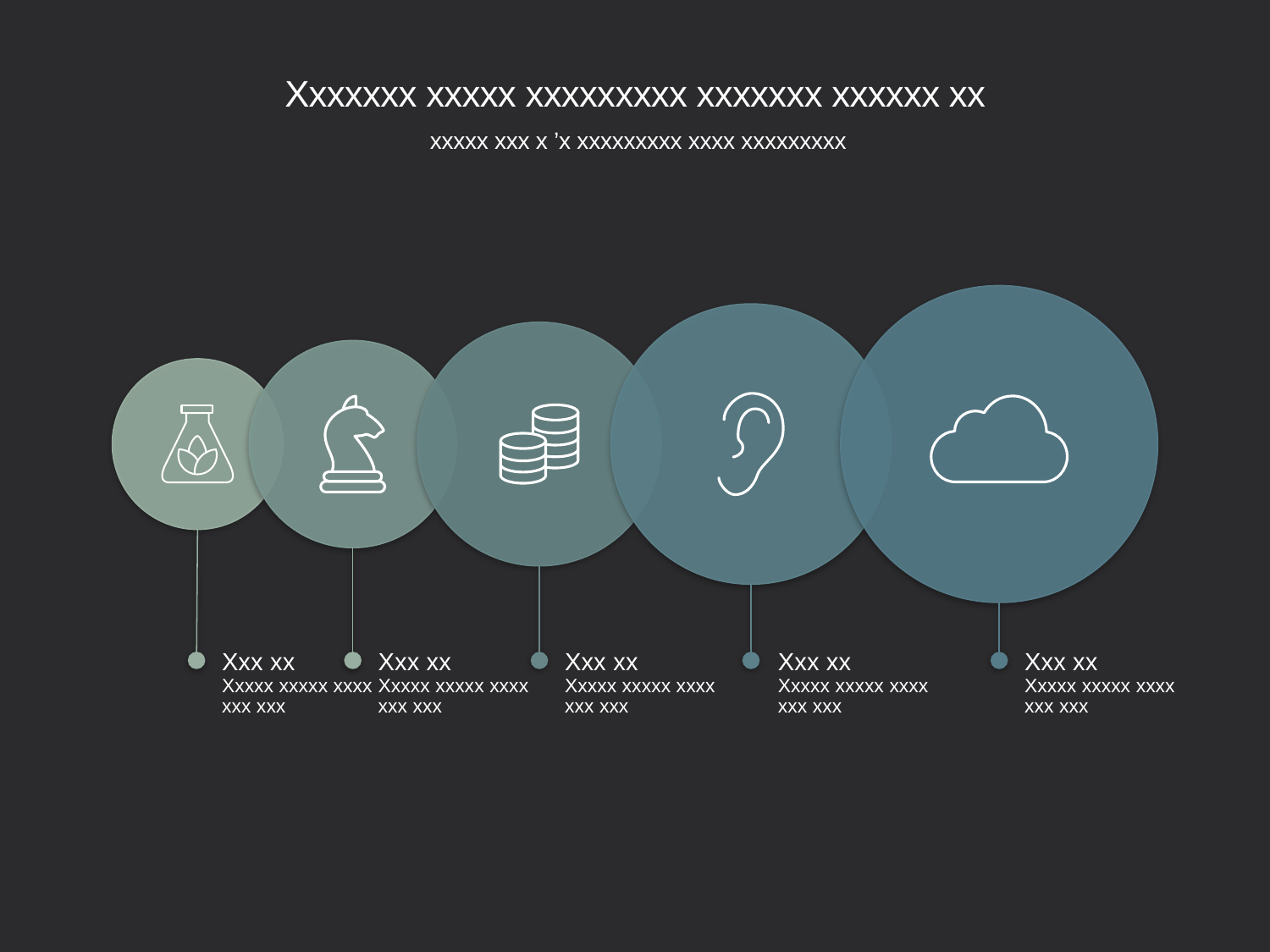

# Xxxxxxx xxxxx xxxxxxxxx xxxxxxx xxxxxx xx
 xxxxx xxx x ’x xxxxxxxxx xxxx xxxxxxxxx

Xxx xx
Xxxxx xxxxx xxxx xxx xxx
Xxx xx
Xxxxx xxxxx xxxx xxx xxx
Xxx xx
Xxxxx xxxxx xxxx xxx xxx
Xxx xx
Xxxxx xxxxx xxxx xxx xxx
Xxx xx
Xxxxx xxxxx xxxx xxx xxx